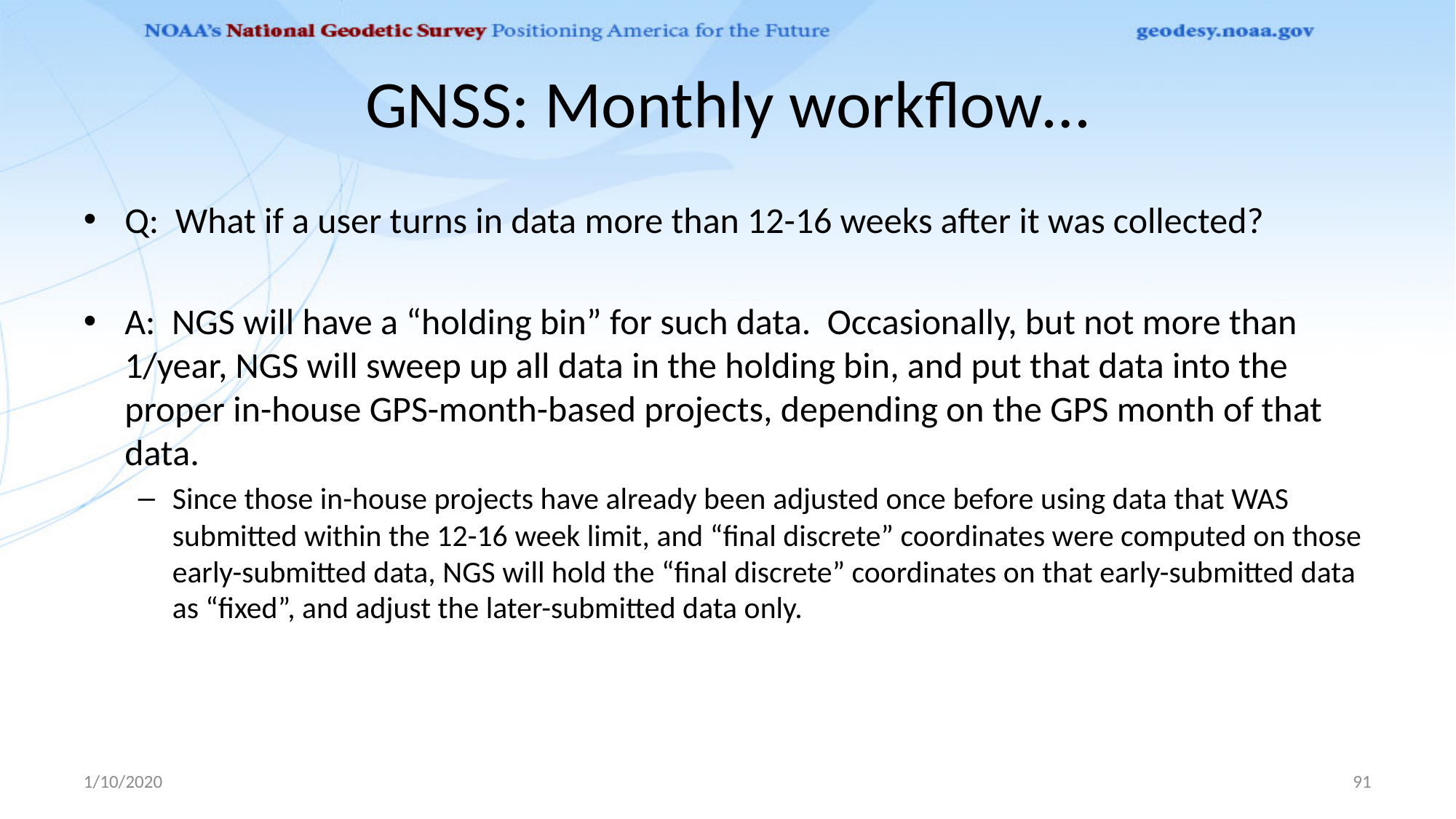

# GNSS: Monthly workflow…
Q:  What if a user turns in data more than 12-16 weeks after it was collected?

A:  NGS will have a “holding bin” for such data.  Occasionally, but not more than 1/year, NGS will sweep up all data in the holding bin, and put that data into the proper in-house GPS-month-based projects, depending on the GPS month of that data.
Since those in-house projects have already been adjusted once before using data that WAS submitted within the 12-16 week limit, and “final discrete” coordinates were computed on those early-submitted data, NGS will hold the “final discrete” coordinates on that early-submitted data as “fixed”, and adjust the later-submitted data only.
1/10/2020
91